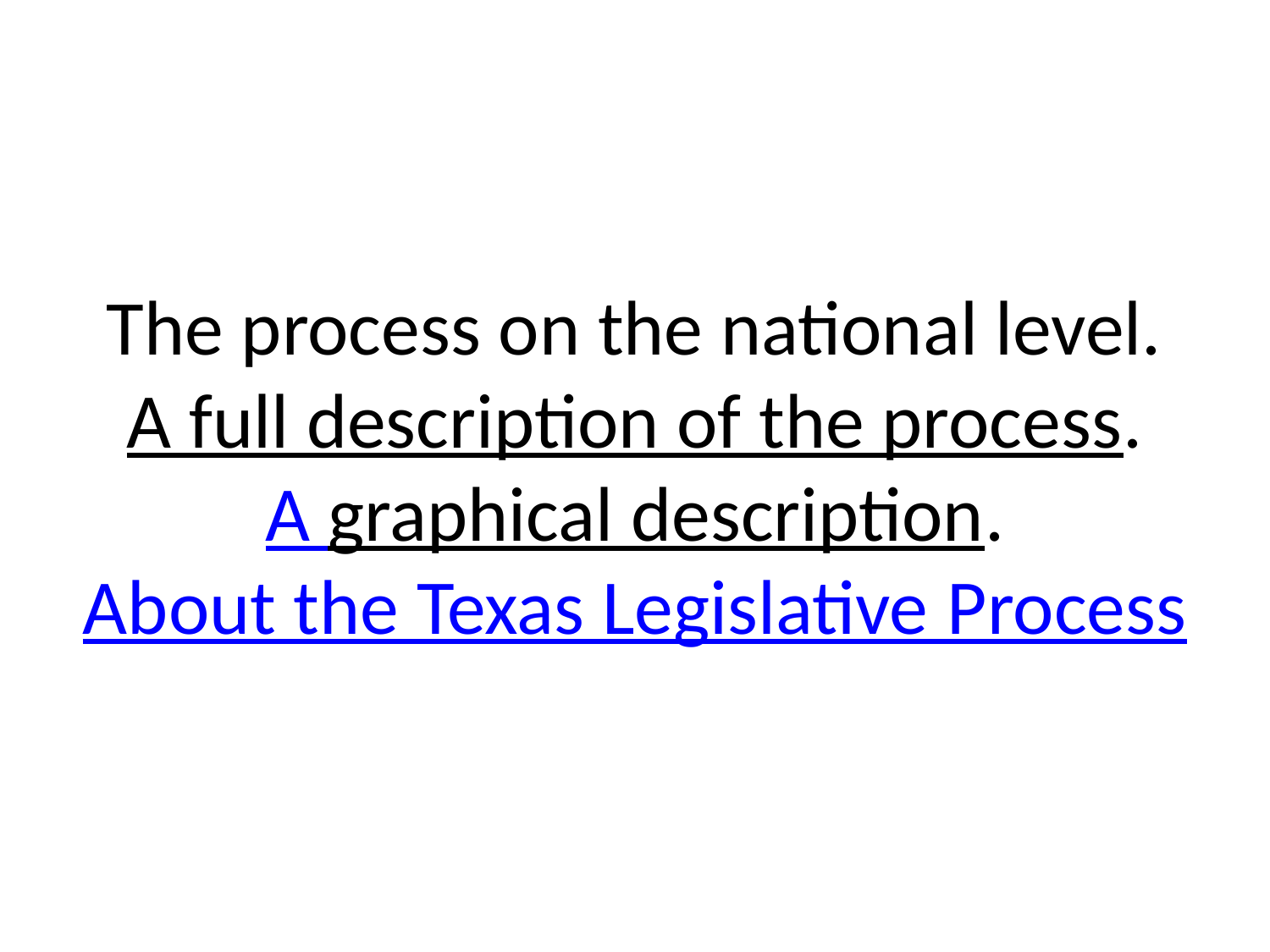

# The process on the national level. A full description of the process. A graphical description. About the Texas Legislative Process